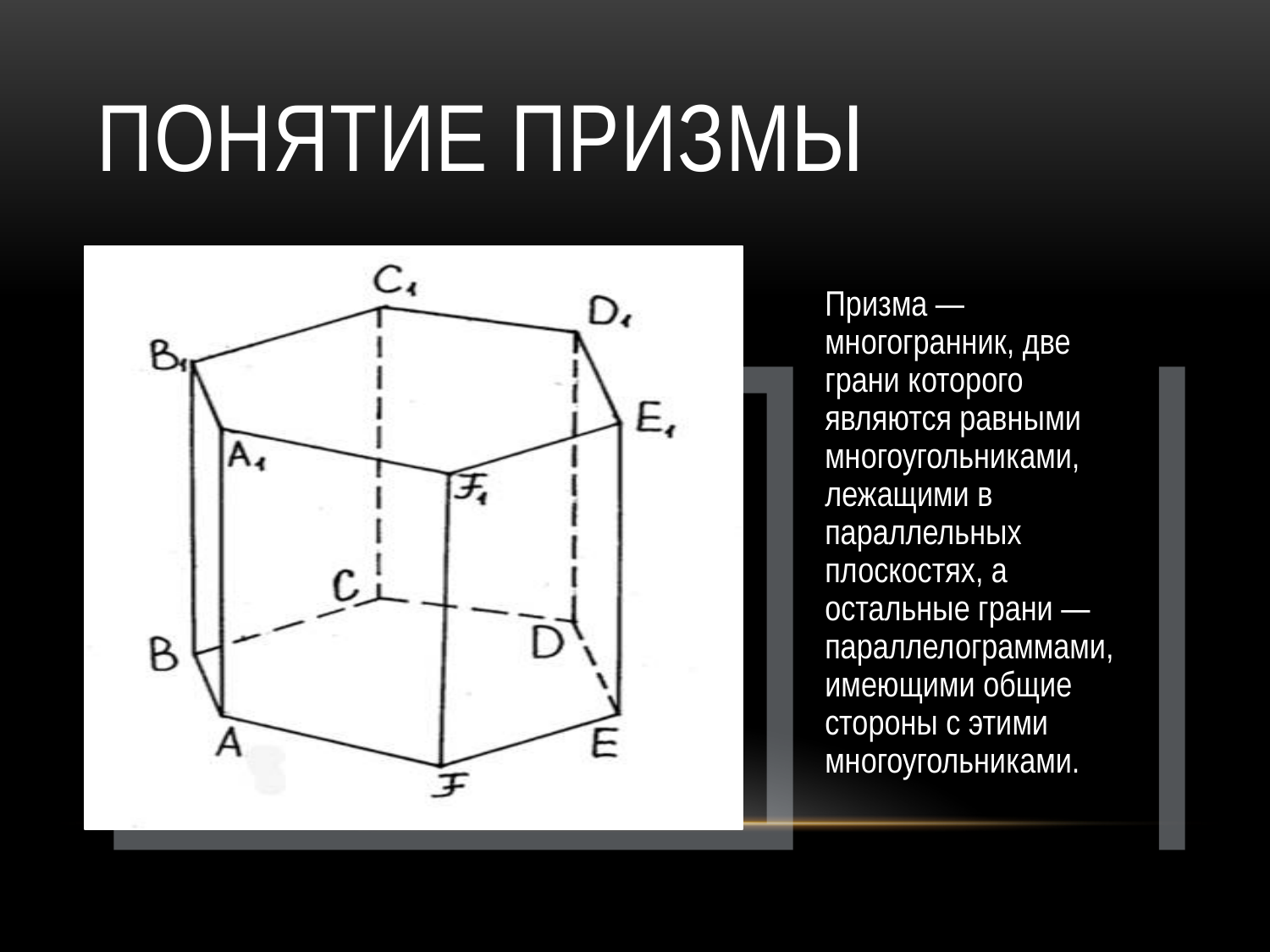

# Понятие призмы

Призма — многогранник, две грани которого являются равными многоугольниками, лежащими в параллельных плоскостях, а остальные грани — параллелограммами, имеющими общие стороны с этими многоугольниками.